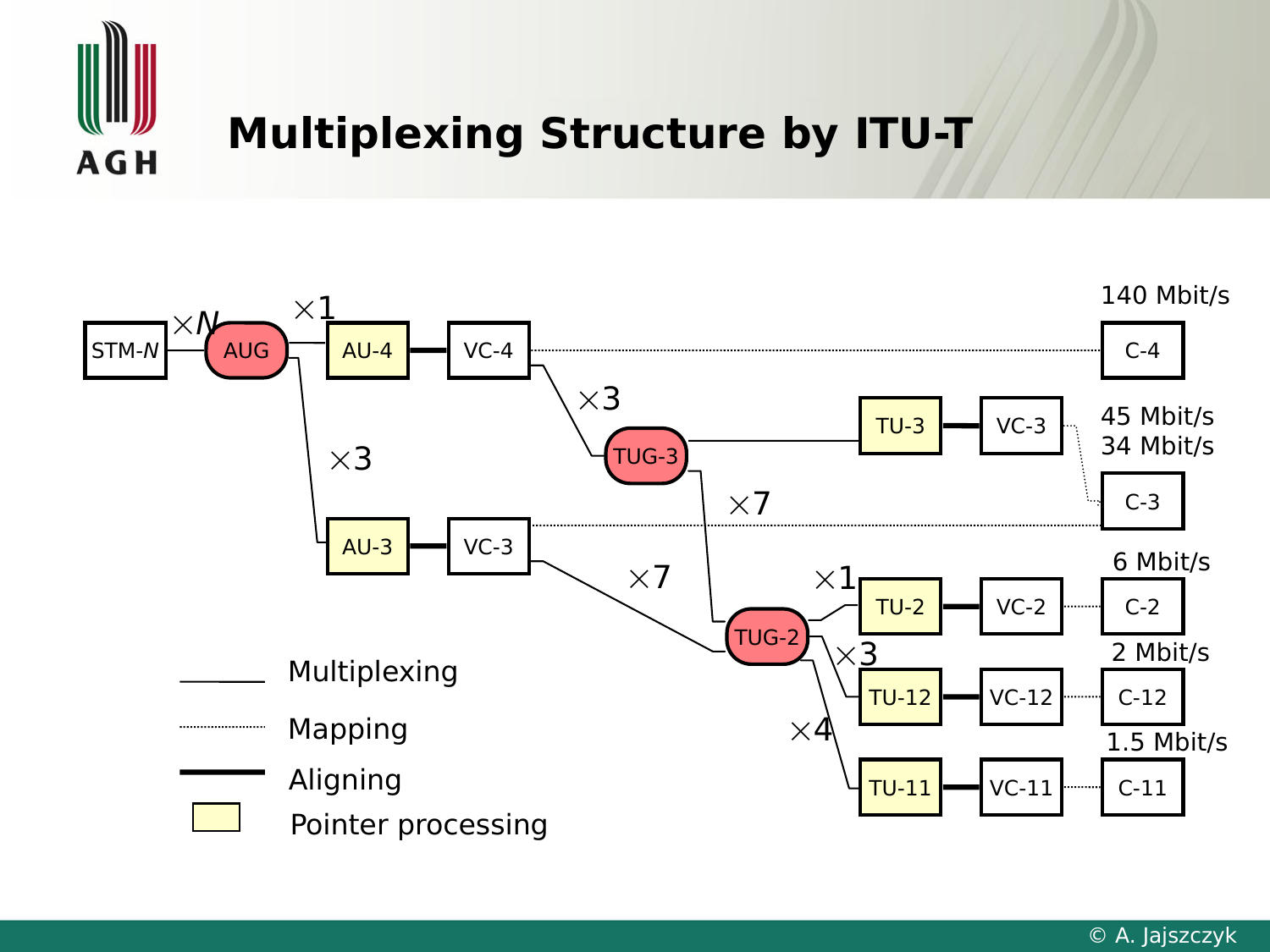

# Multiplexing Structure by ITU-T
140 Mbit/s
×1
×N
STM-N
AUG
AU-4
VC-4
C-4

×3
45 Mbit/s
TU-3
VC-3
34 Mbit/s

TUG-3
×3

C-3
×7
AU-3
VC-3

6 Mbit/s

×7
×1

TU-2
VC-2
C-2

TUG-2
×3
2 Mbit/s

Multiplexing

TU-12
VC-12
C-12

×4
Mapping
1.5 Mbit/s

Aligning
TU-11
VC-11
C-11

Pointer processing